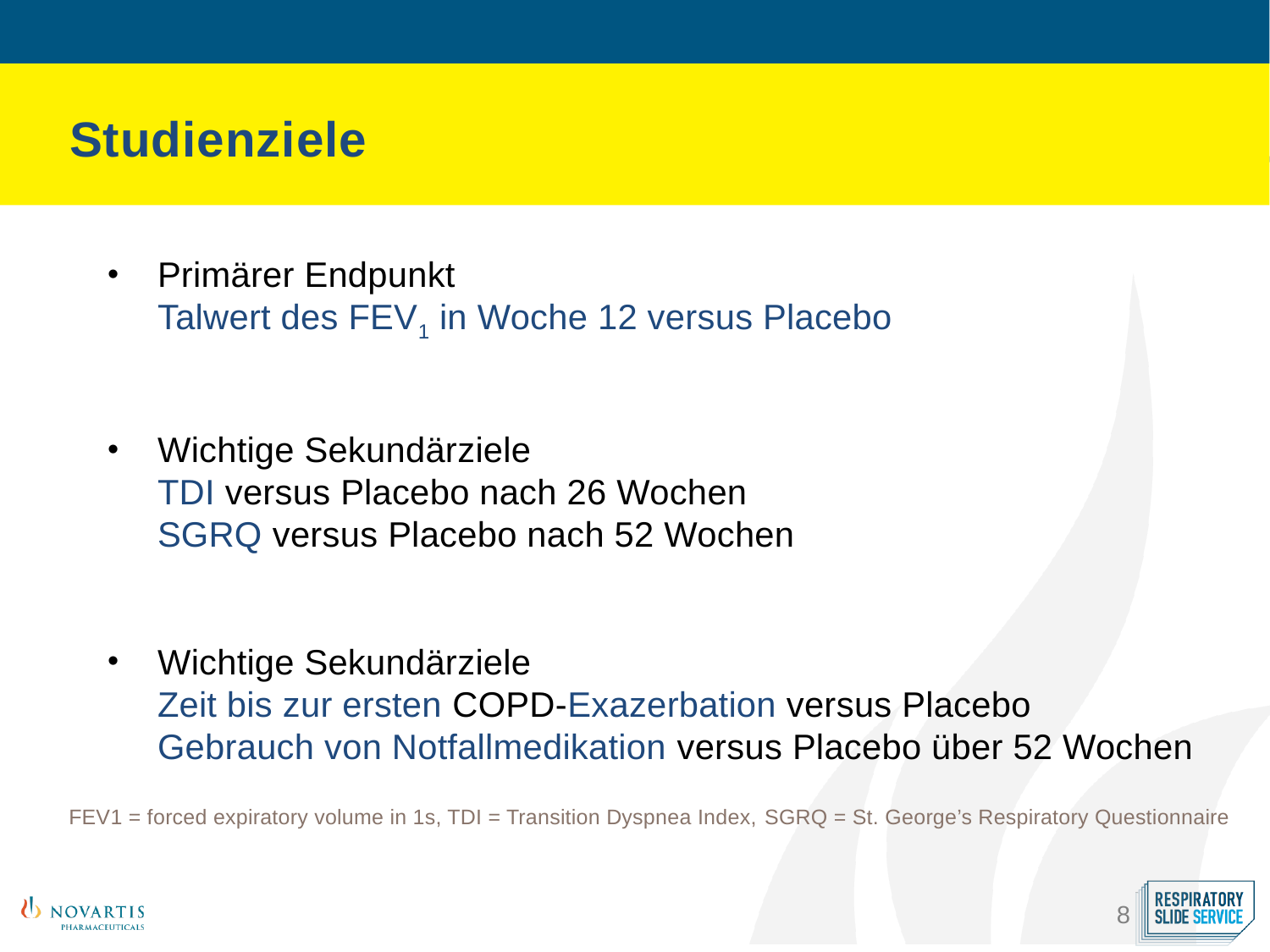

Studienziele
Primärer Endpunkt
Talwert des FEV1 in Woche 12 versus Placebo

Wichtige Sekundärziele
TDI versus Placebo nach 26 Wochen
SGRQ versus Placebo nach 52 Wochen

Wichtige Sekundärziele
Zeit bis zur ersten COPD-Exazerbation versus Placebo
Gebrauch von Notfallmedikation versus Placebo über 52 Wochen
FEV1 = forced expiratory volume in 1s, TDI = Transition Dyspnea Index, SGRQ = St. George’s Respiratory Questionnaire